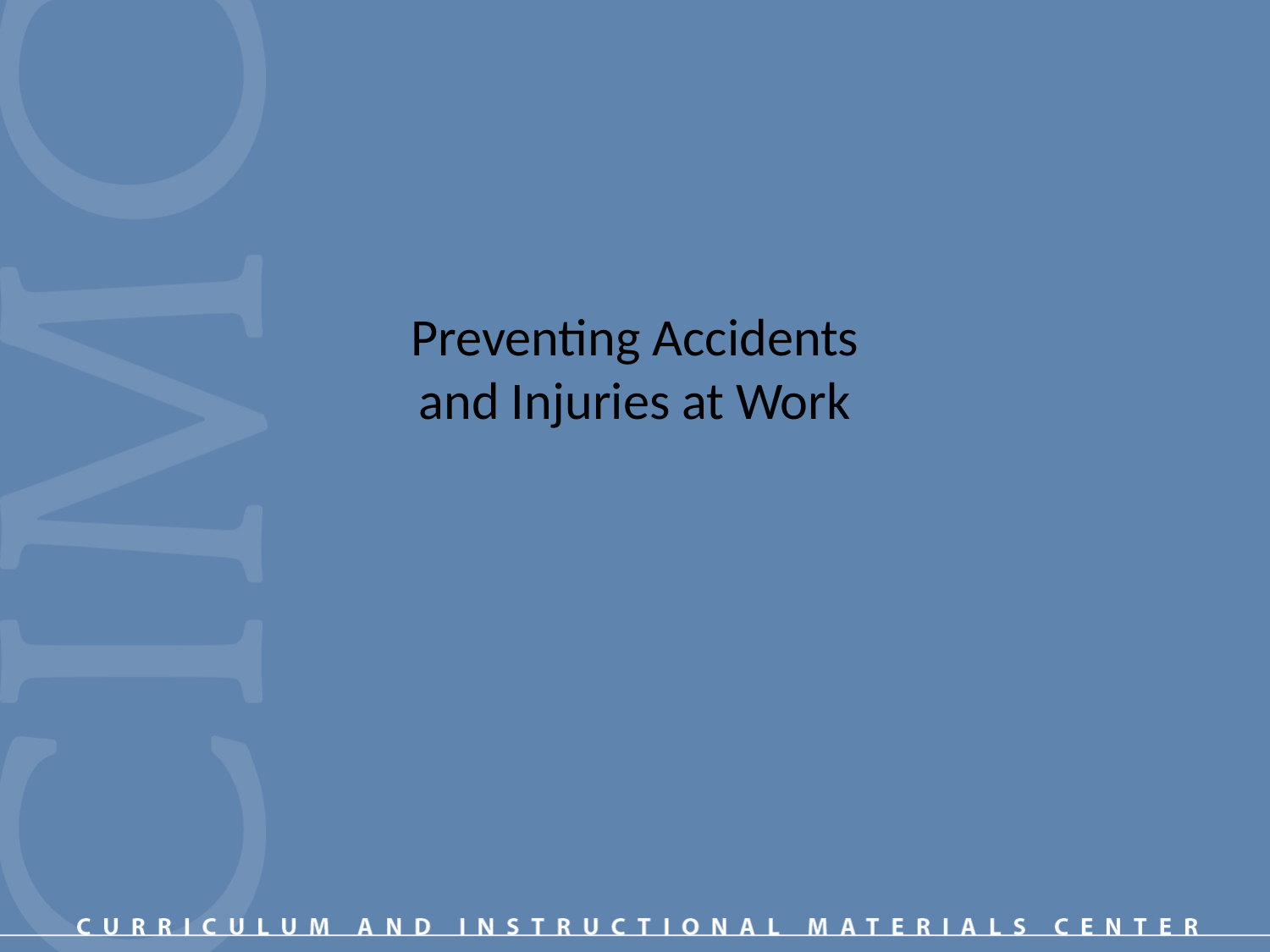

# Preventing Accidents and Injuries at Work